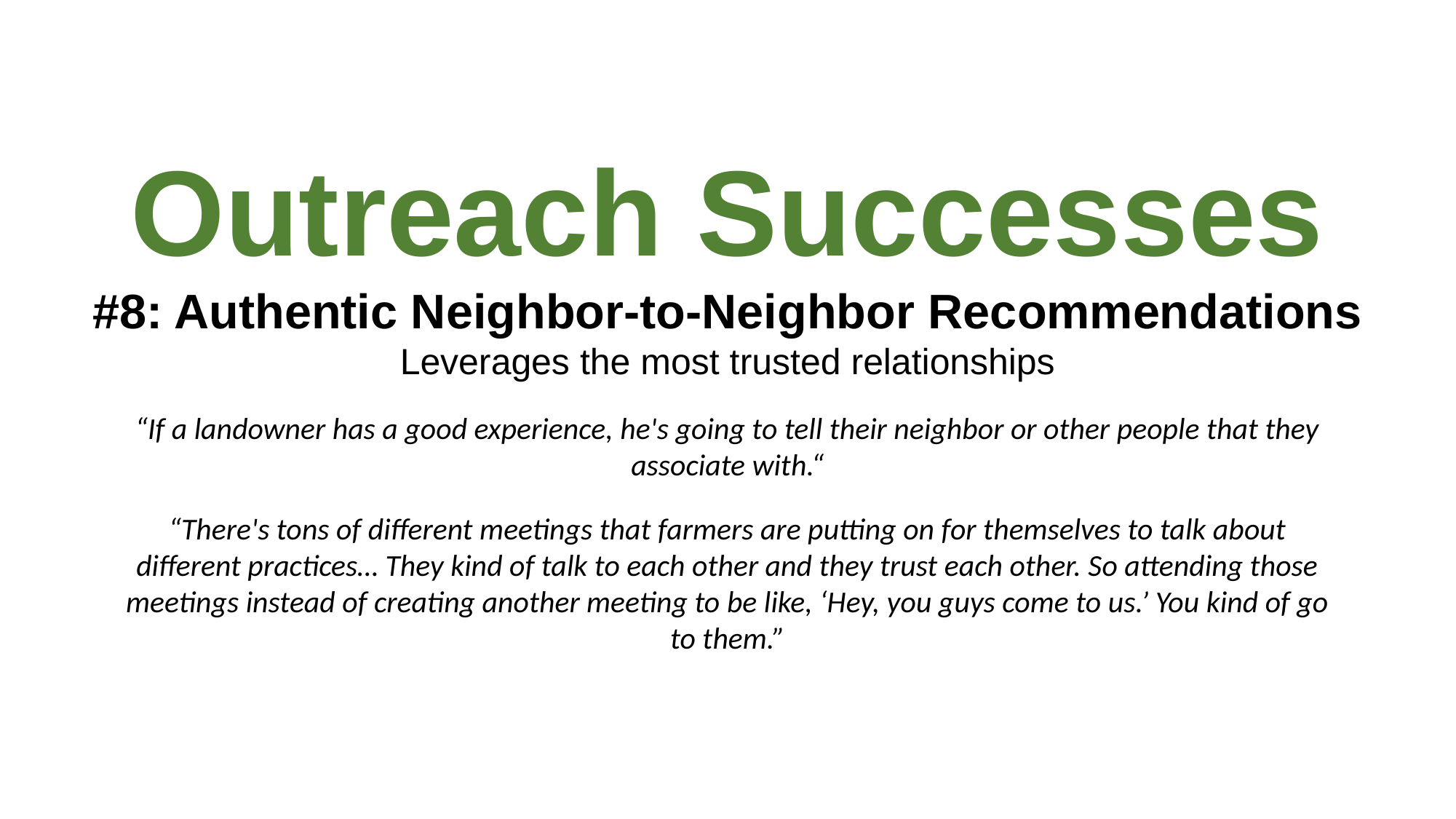

Outreach Successes
#8: Authentic Neighbor-to-Neighbor Recommendations
Leverages the most trusted relationships
“If a landowner has a good experience, he's going to tell their neighbor or other people that they associate with.“
“There's tons of different meetings that farmers are putting on for themselves to talk about different practices… They kind of talk to each other and they trust each other. So attending those meetings instead of creating another meeting to be like, ‘Hey, you guys come to us.’ You kind of go to them.”